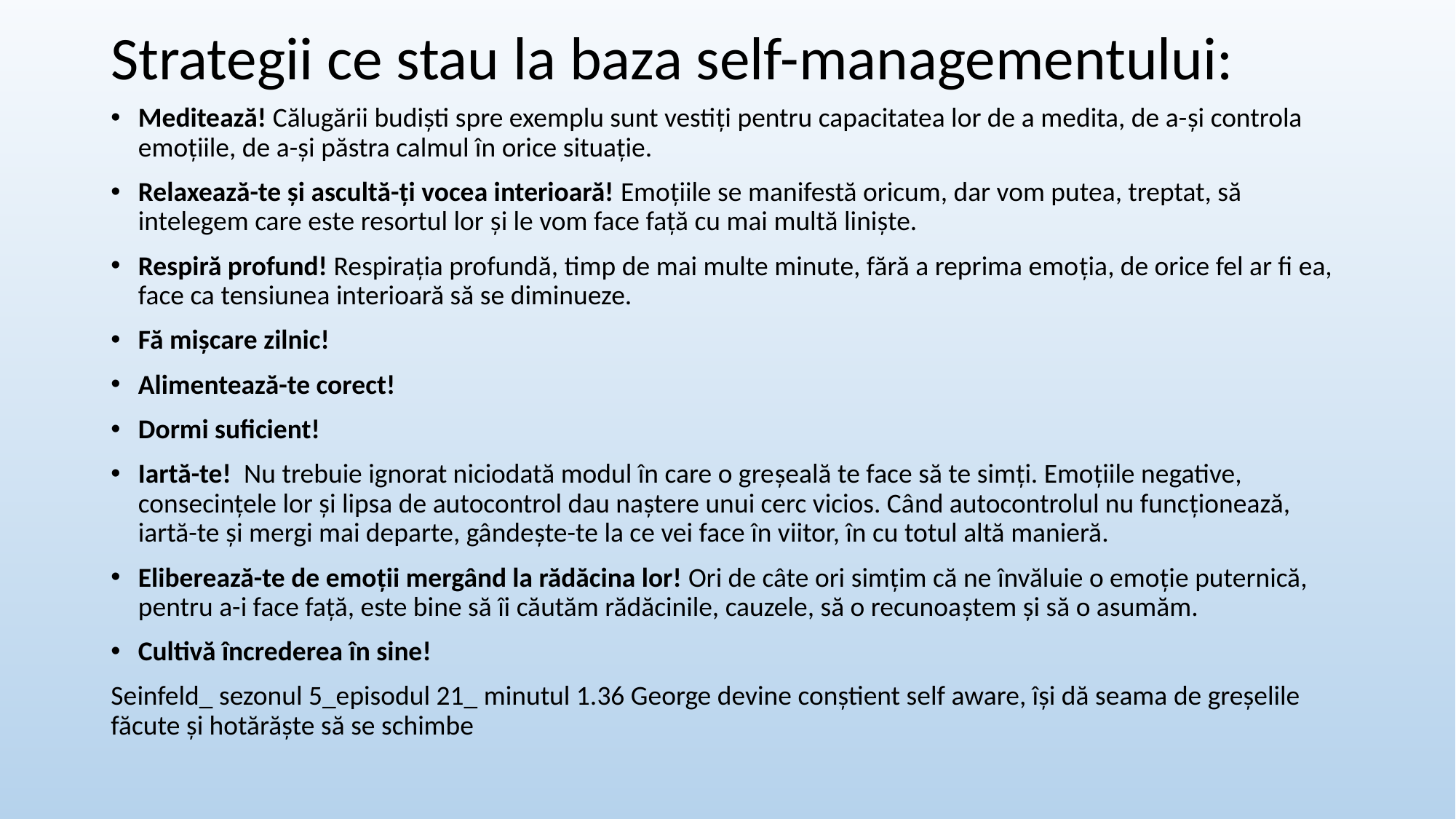

# Strategii ce stau la baza self-managementului:
Meditează! Călugării budişti spre exemplu sunt vestiţi pentru capacitatea lor de a medita, de a-şi controla emoţiile, de a-şi păstra calmul în orice situaţie.
Relaxează-te și ascultă-ți vocea interioară! Emoţiile se manifestă oricum, dar vom putea, treptat, să intelegem care este resortul lor şi le vom face faţă cu mai multă linişte.
Respiră profund! Respiraţia profundă, timp de mai multe minute, fără a reprima emoţia, de orice fel ar fi ea, face ca tensiunea interioară să se diminueze.
Fă mişcare zilnic!
Alimentează-te corect!
Dormi suficient!
Iartă-te!  Nu trebuie ignorat niciodată modul în care o greşeală te face să te simţi. Emoţiile negative, consecinţele lor şi lipsa de autocontrol dau naştere unui cerc vicios. Când autocontrolul nu funcţionează, iartă-te şi mergi mai departe, gândeşte-te la ce vei face în viitor, în cu totul altă manieră.
Eliberează-te de emoţii mergând la rădăcina lor! Ori de câte ori simţim că ne învăluie o emoţie puternică, pentru a-i face faţă, este bine să îi căutăm rădăcinile, cauzele, să o recunoaştem şi să o asumăm.
Cultivă încrederea în sine!
Seinfeld_ sezonul 5_episodul 21_ minutul 1.36 George devine conștient self aware, își dă seama de greșelile făcute și hotărăște să se schimbe